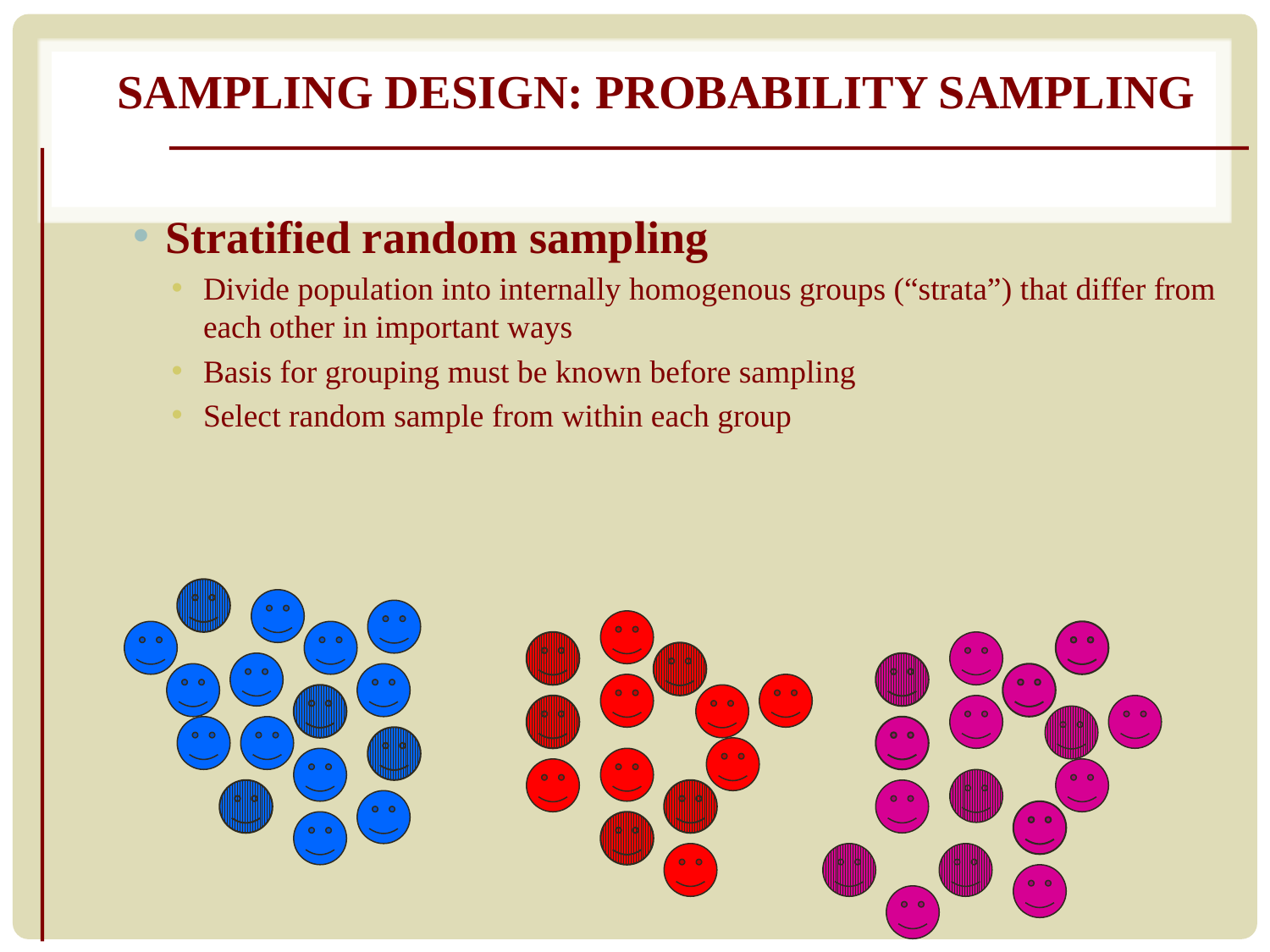

# Sampling Design: Probability Sampling

Stratified random sampling
Divide population into internally homogenous groups (“strata”) that differ from each other in important ways
Basis for grouping must be known before sampling
Select random sample from within each group